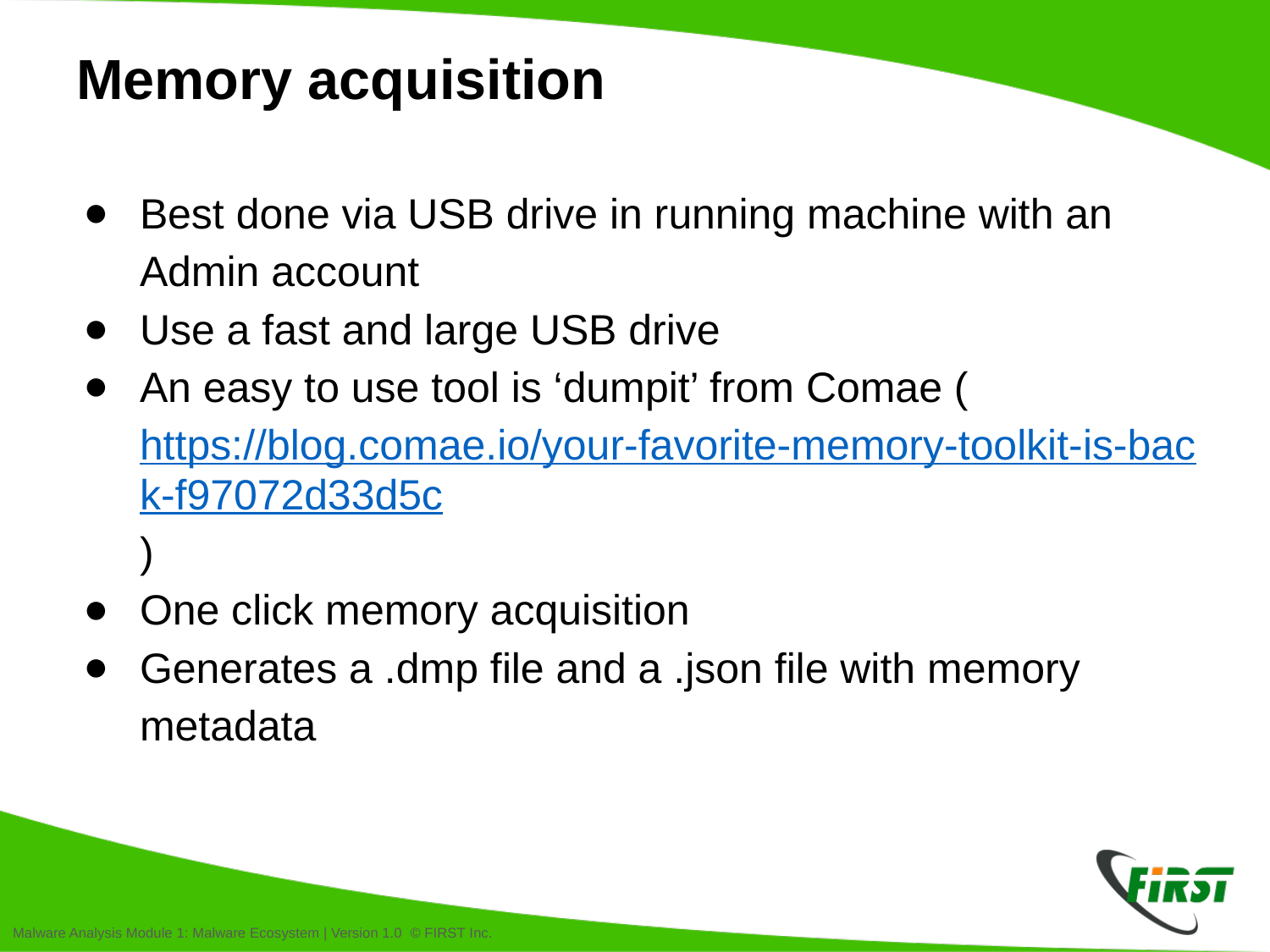

# Memory acquisition
Best done via USB drive in running machine with an Admin account
Use a fast and large USB drive
An easy to use tool is ‘dumpit’ from Comae (https://blog.comae.io/your-favorite-memory-toolkit-is-back-f97072d33d5c)
One click memory acquisition
Generates a .dmp file and a .json file with memory metadata